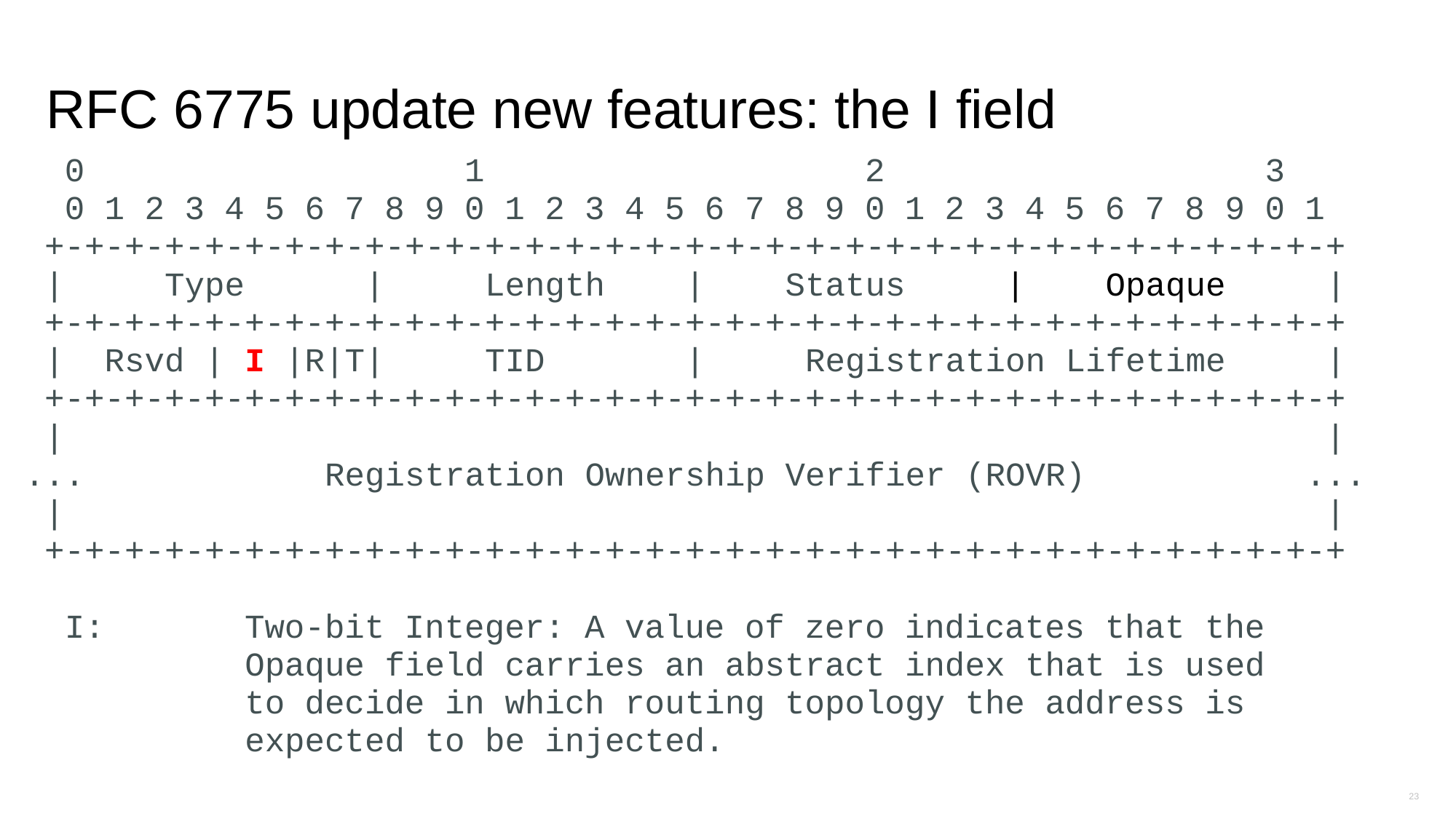

# RFC 6775 update new features: the I field
      0                   1                   2                   3
      0 1 2 3 4 5 6 7 8 9 0 1 2 3 4 5 6 7 8 9 0 1 2 3 4 5 6 7 8 9 0 1
     +-+-+-+-+-+-+-+-+-+-+-+-+-+-+-+-+-+-+-+-+-+-+-+-+-+-+-+-+-+-+-+-+
     |     Type      |     Length    |    Status     |    Opaque     |
     +-+-+-+-+-+-+-+-+-+-+-+-+-+-+-+-+-+-+-+-+-+-+-+-+-+-+-+-+-+-+-+-+
     |  Rsvd | I |R|T|     TID       |     Registration Lifetime     |
     +-+-+-+-+-+-+-+-+-+-+-+-+-+-+-+-+-+-+-+-+-+-+-+-+-+-+-+-+-+-+-+-+
     |                                                               |
    ...            Registration Ownership Verifier (ROVR)           ...
     |                                                               |
     +-+-+-+-+-+-+-+-+-+-+-+-+-+-+-+-+-+-+-+-+-+-+-+-+-+-+-+-+-+-+-+-+

      I:       Two-bit Integer: A value of zero indicates that the
               Opaque field carries an abstract index that is used
               to decide in which routing topology the address is
               expected to be injected.